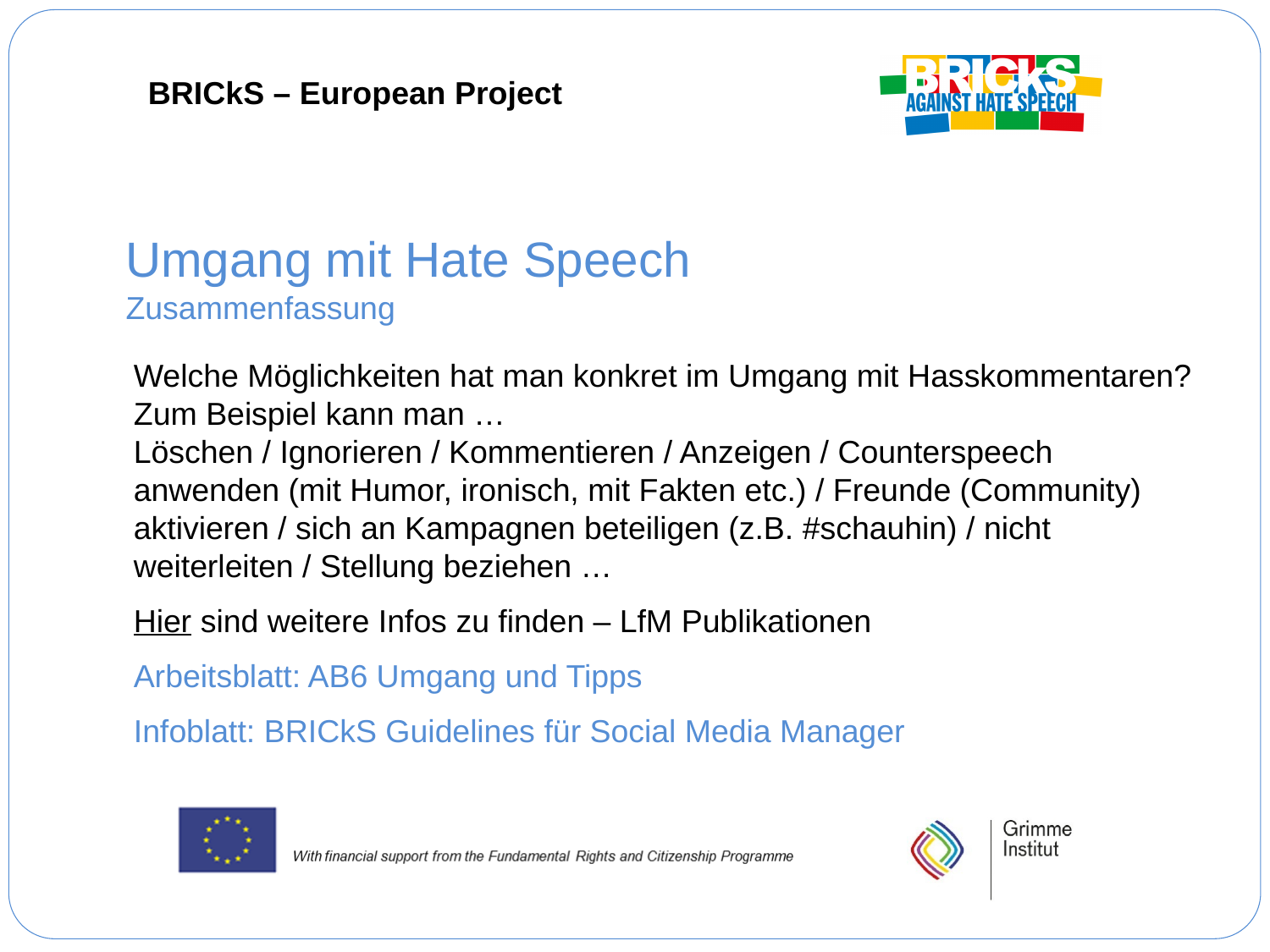

Umgang mit Hate Speech
Zusammenfassung

Welche Möglichkeiten hat man konkret im Umgang mit Hasskommentaren?
Zum Beispiel kann man …
Löschen / Ignorieren / Kommentieren / Anzeigen / Counterspeech anwenden (mit Humor, ironisch, mit Fakten etc.) / Freunde (Community) aktivieren / sich an Kampagnen beteiligen (z.B. #schauhin) / nicht weiterleiten / Stellung beziehen …

Hier sind weitere Infos zu finden – LfM Publikationen

Arbeitsblatt: AB6 Umgang und Tipps

Infoblatt: BRICkS Guidelines für Social Media Manager